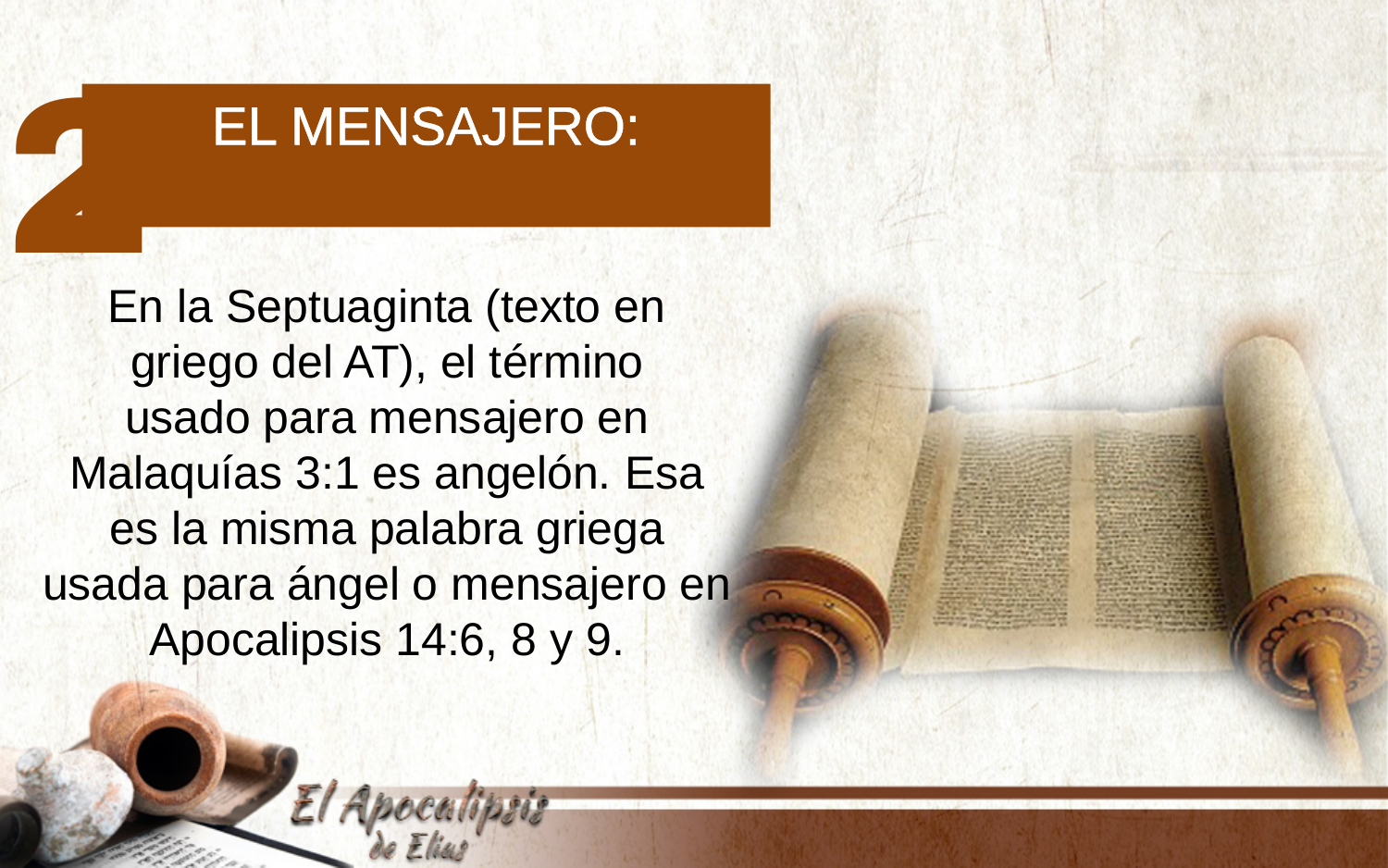

2
El mensajero:

En la Septuaginta (texto en griego del AT), el término
usado para mensajero en Malaquías 3:1 es angelón. Esa es la misma palabra griega usada para ángel o mensajero en Apocalipsis 14:6, 8 y 9.